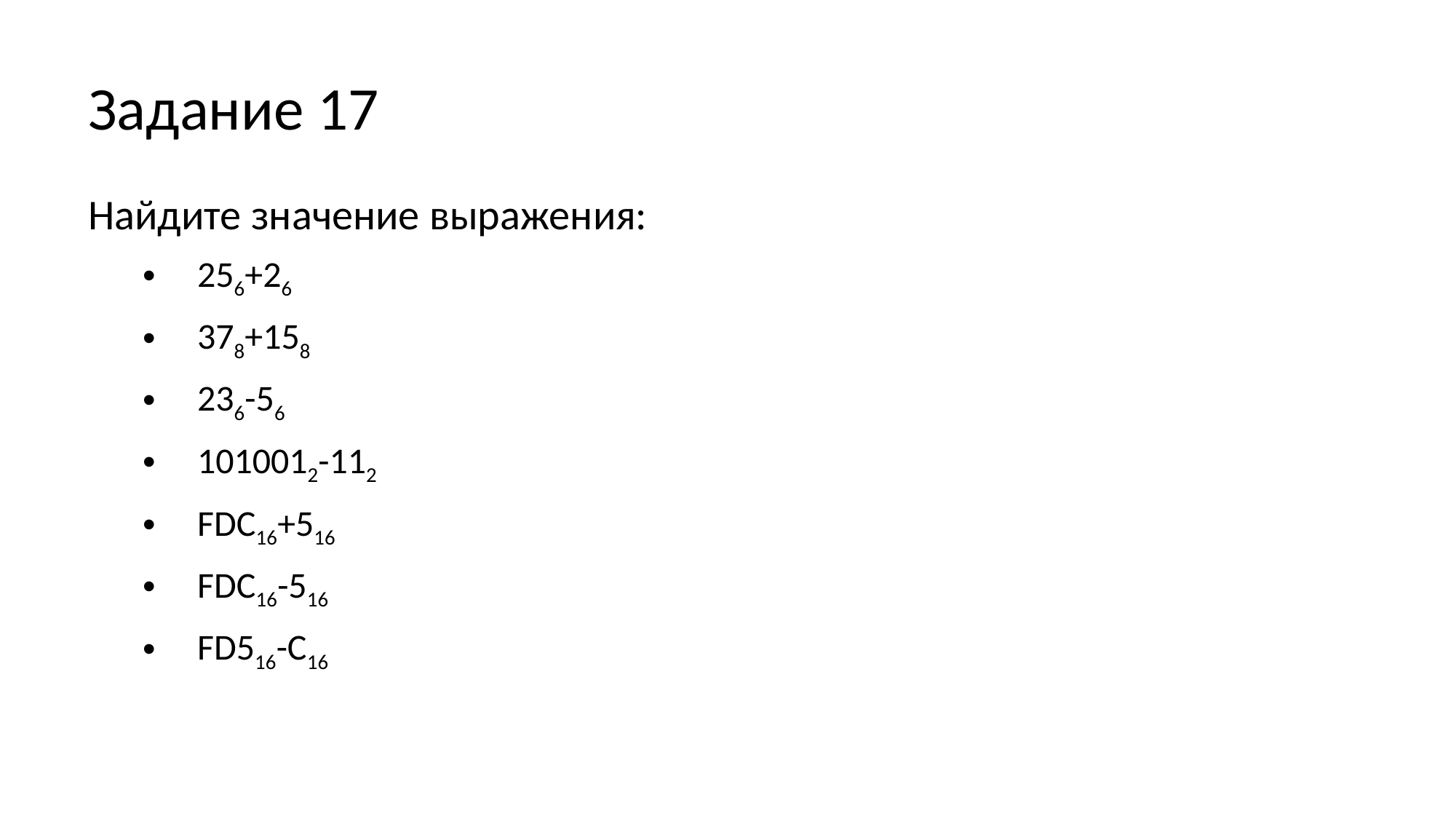

# Задание 17
Найдите значение выражения:
256+26
378+158
236-56
1010012-112
FDC16+516
FDC16-516
FD516-C16